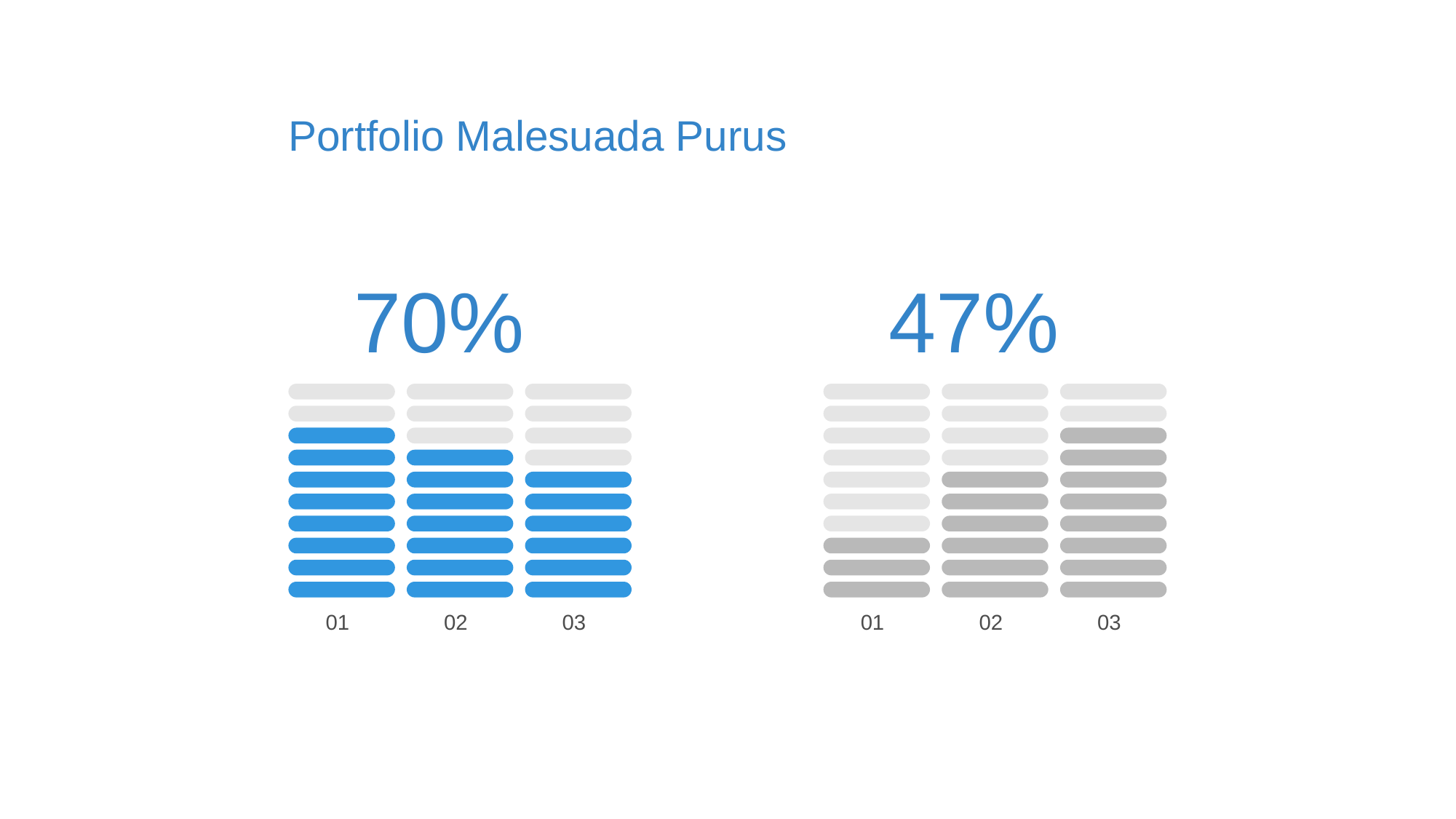

Portfolio Malesuada Purus
70%

01
02
03
47%

01
02
03